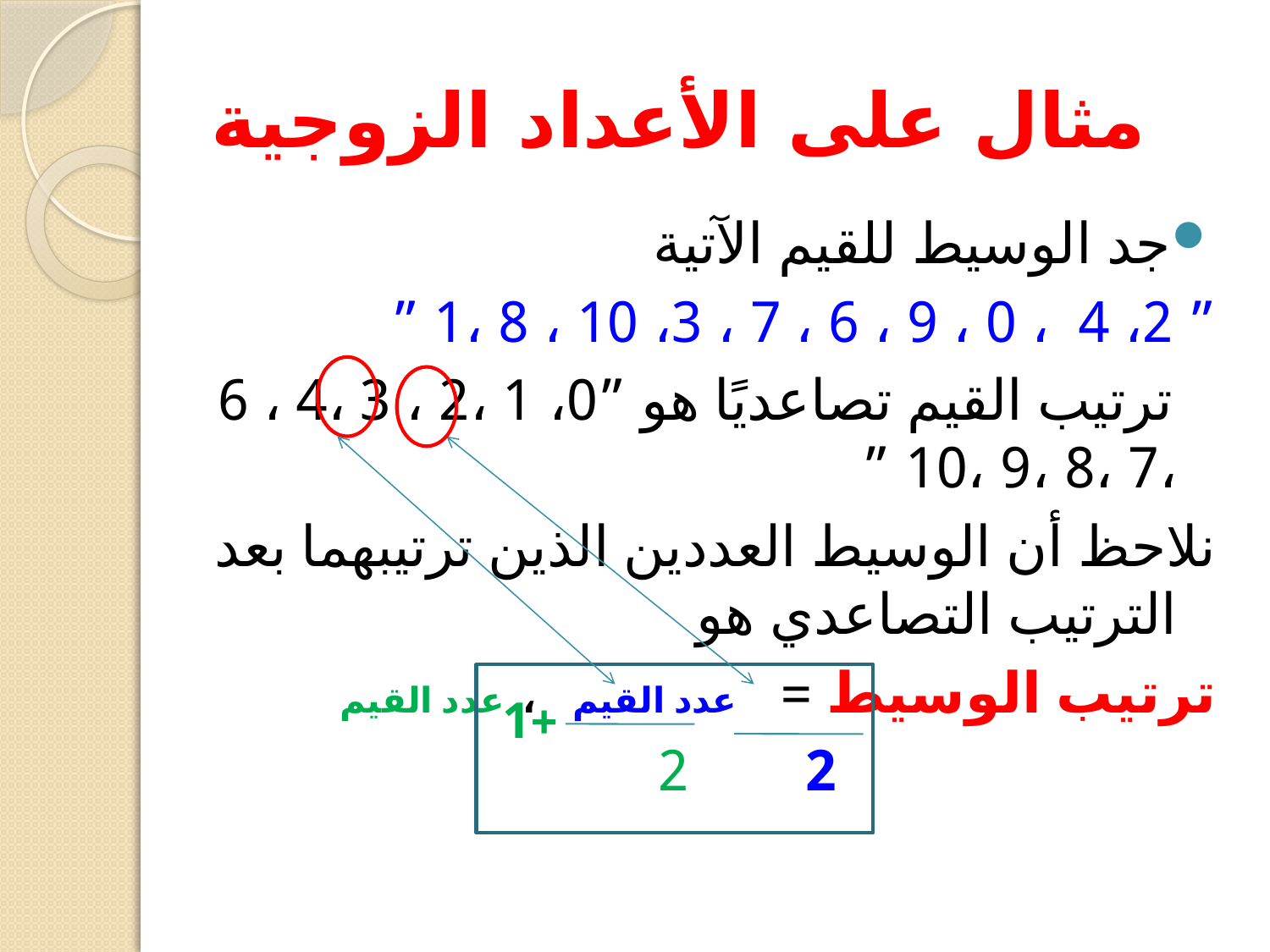

# مثال على الأعداد الزوجية
جد الوسيط للقيم الآتية
” 2، 4  ، 0 ، 9 ، 6 ، 7 ، 3، 10 ، 8 ،1 ”
   ترتيب القيم تصاعديًا هو ”0، 1 ،2 ، 3 ،4 ، 6 ،7 ،8 ،9 ،10 ”
نلاحظ أن الوسيط العددين الذين ترتيبهما بعد الترتيب التصاعدي هو
ترتيب الوسيط =   عدد القيم    ،  عدد القيم
                          2        2

+1